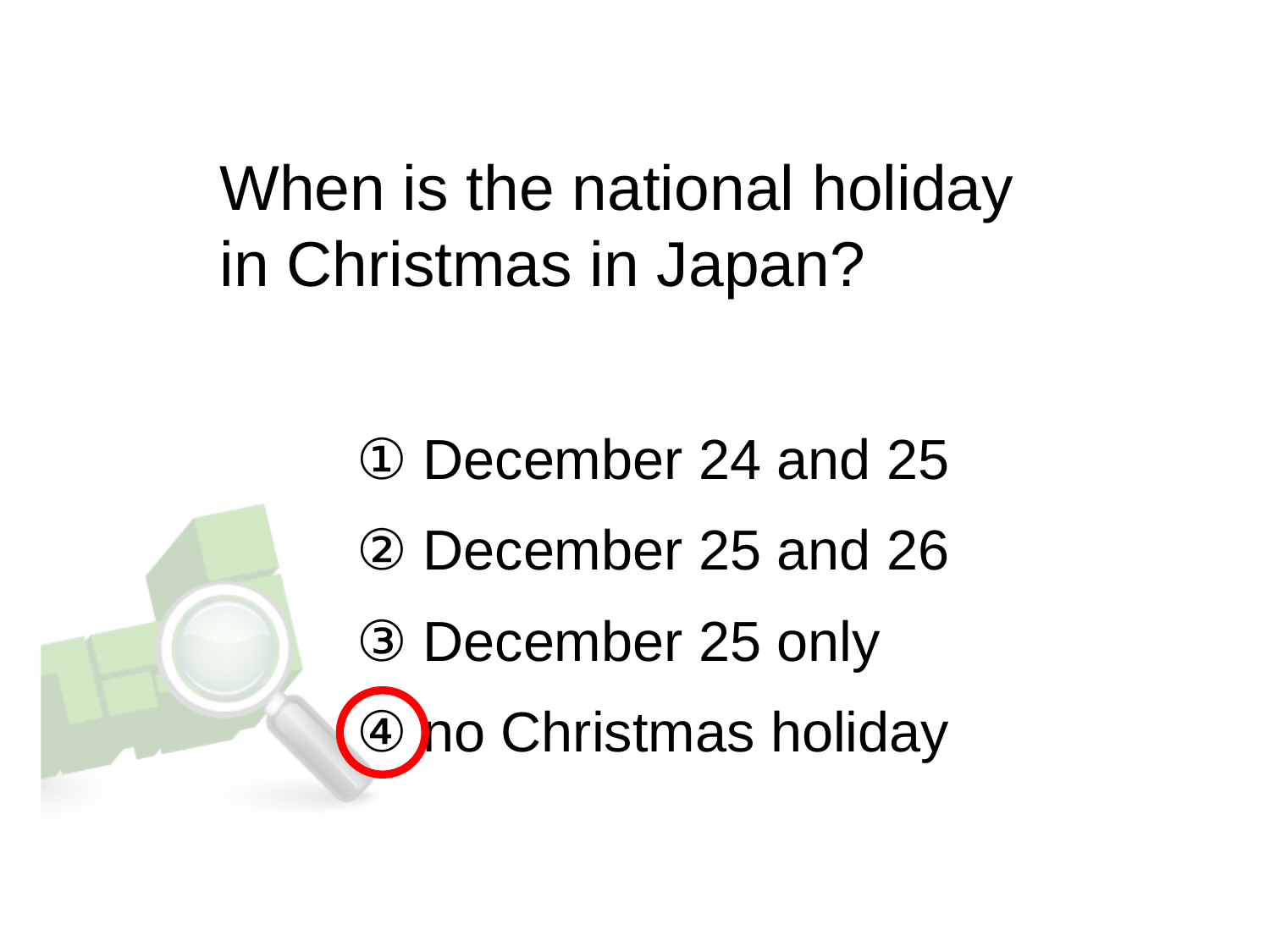

# When is the national holiday in Christmas in Japan?
① December 24 and 25
② December 25 and 26
③ December 25 only
④ no Christmas holiday